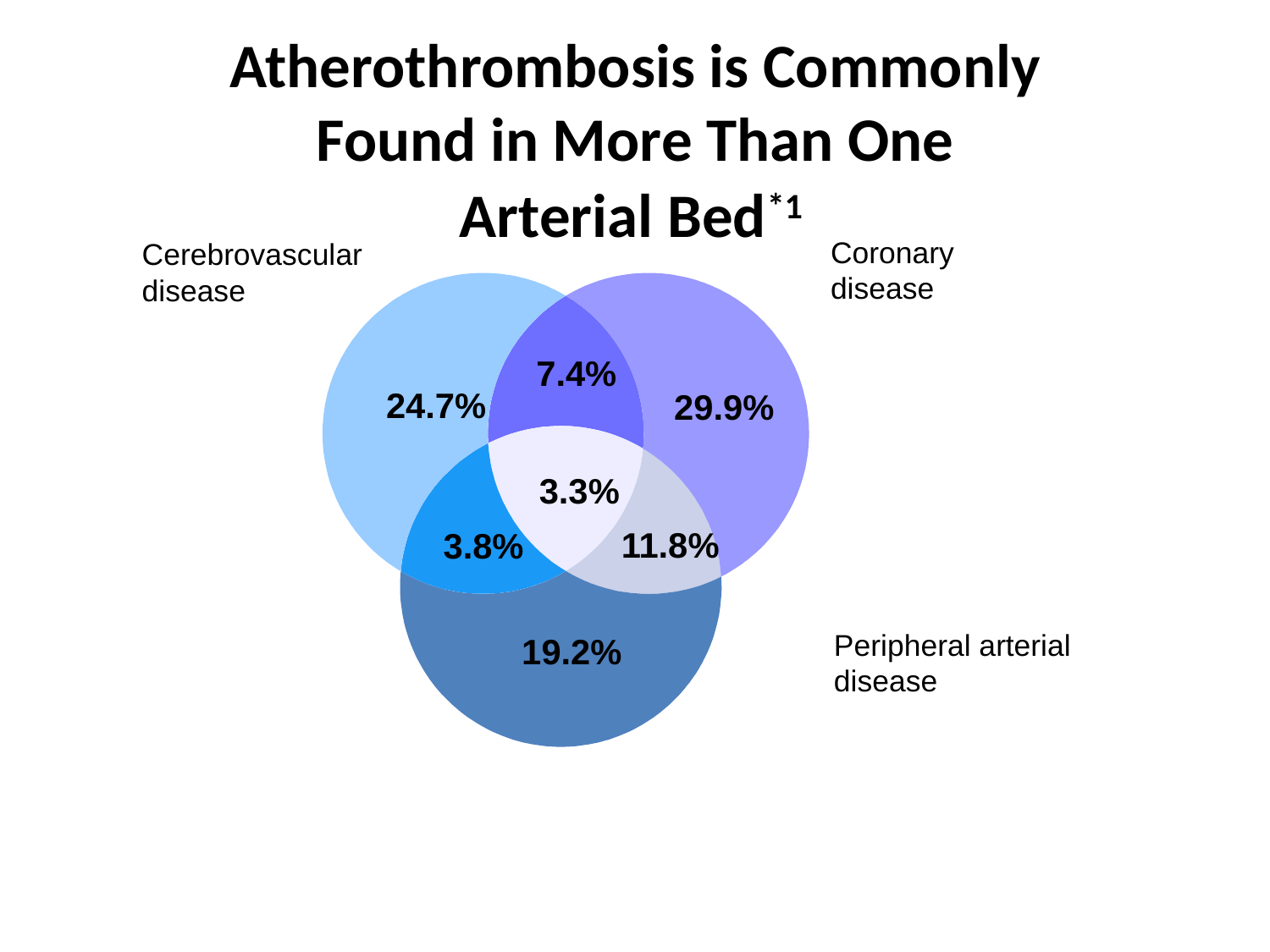

# Atherothrombosis is Commonly Found in More Than One Arterial Bed*1
Coronary
disease
Cerebrovascular disease

7.4%
24.7%
29.9%

3.3%
11.8%
3.8%

19.2%
Peripheral arterial disease